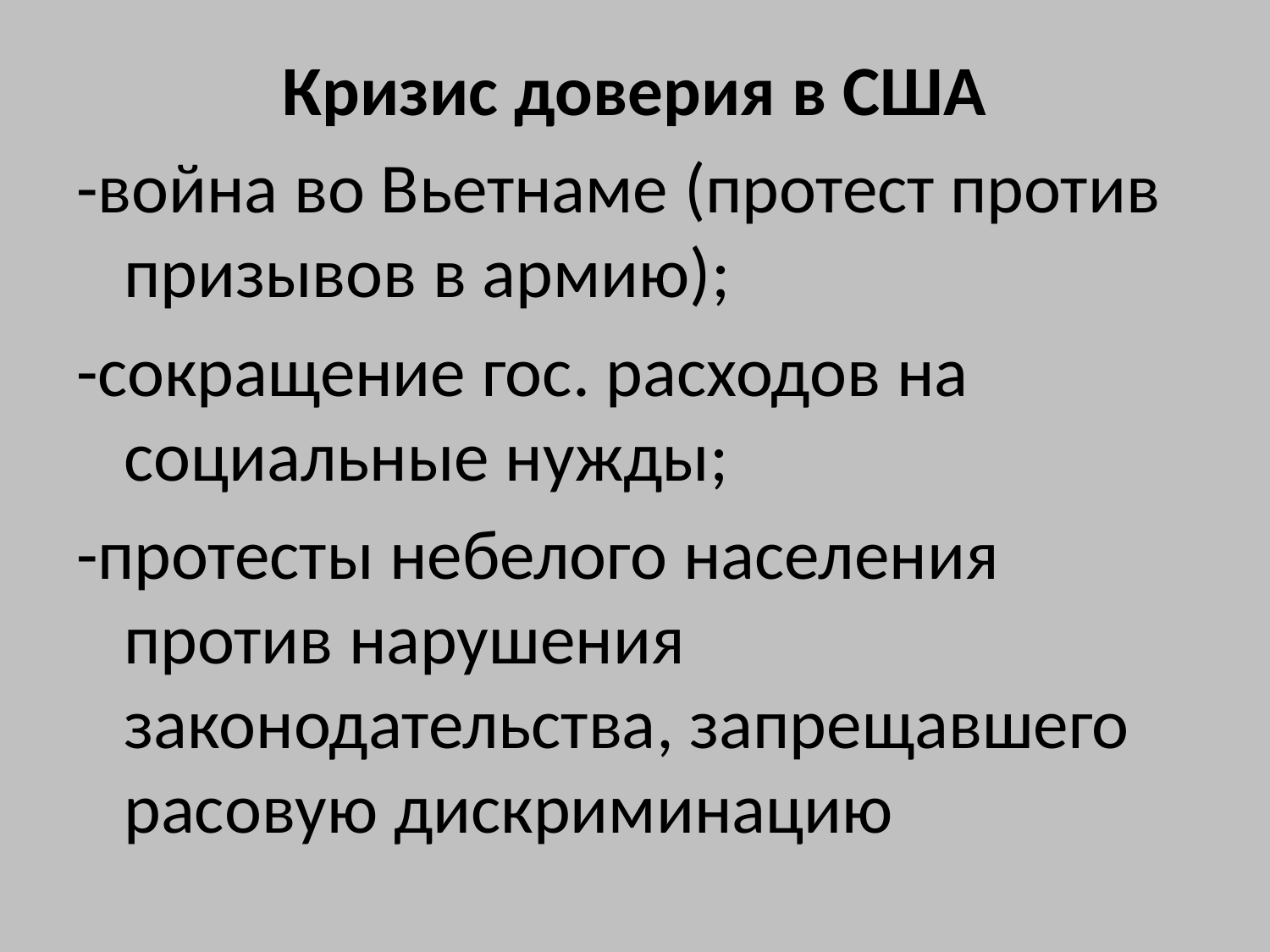

# Кризис доверия в США
-война во Вьетнаме (протест против призывов в армию);
-сокращение гос. расходов на социальные нужды;
-протесты небелого населения против нарушения законодательства, запрещавшего расовую дискриминацию